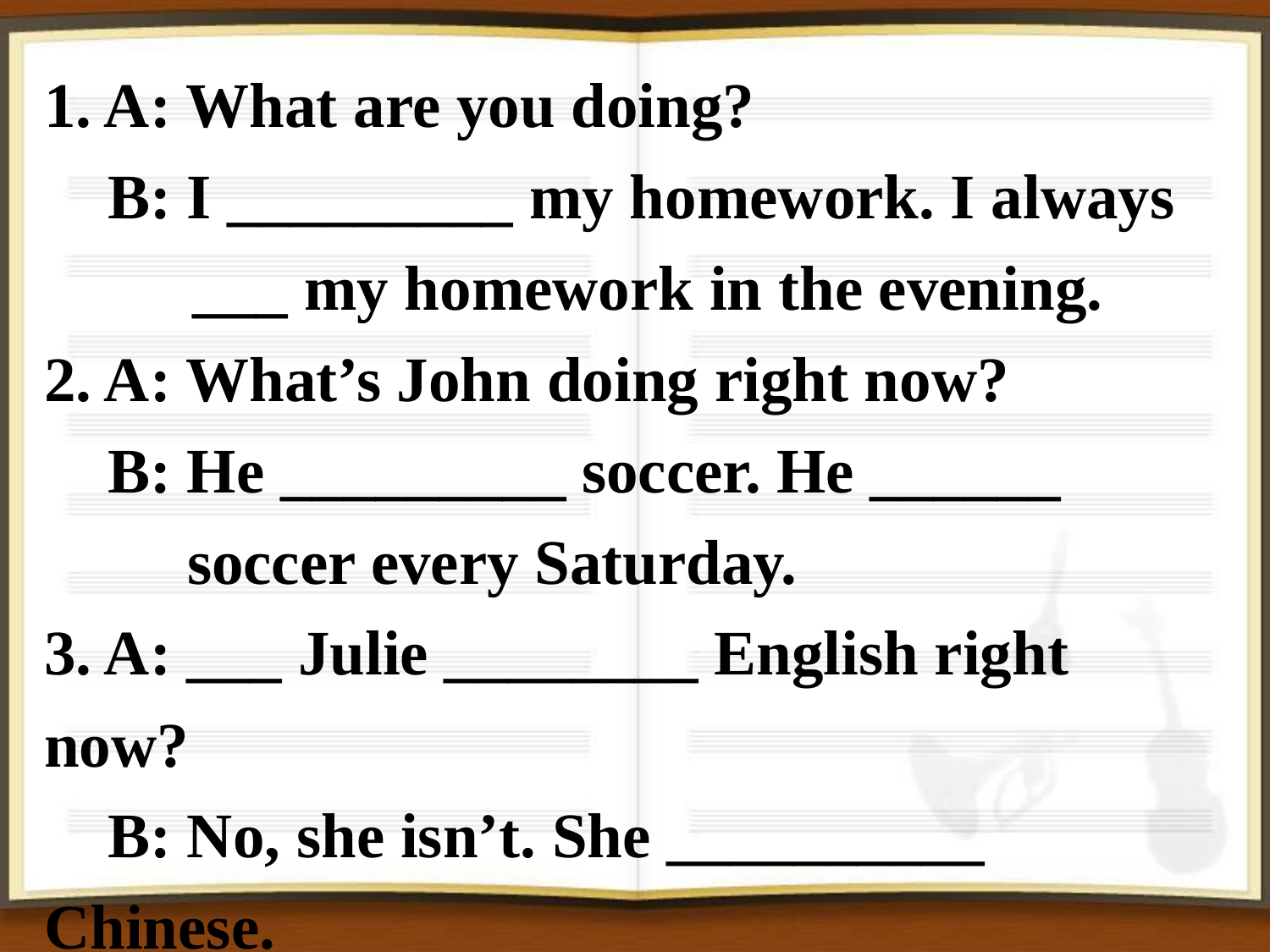

1. A: What are you doing?
    B: I _________ my homework. I always 	___ my homework in the evening.
2. A: What’s John doing right now?
    B: He _________ soccer. He ______
         soccer every Saturday.
3. A: ___ Julie ________ English right now?
    B: No, she isn’t. She __________   	Chinese.